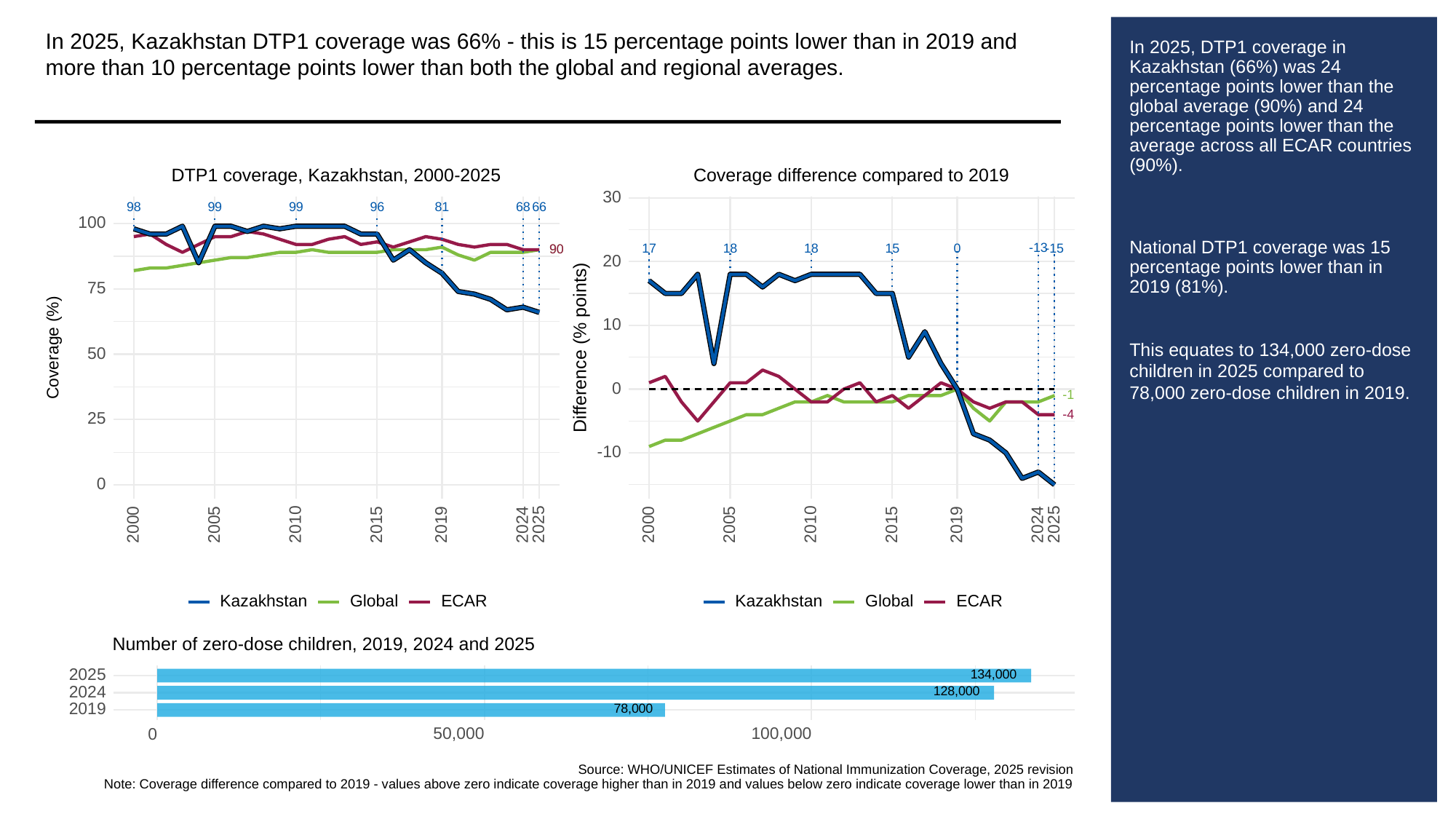

In 2025, Kazakhstan DTP1 coverage was 66% - this is 15 percentage points lower than in 2019 and more than 10 percentage points lower than both the global and regional averages.
# In 2025, DTP1 coverage in Kazakhstan (66%) was 24 percentage points lower than the global average (90%) and 24 percentage points lower than the average across all ECAR countries (90%).

National DTP1 coverage was 15 percentage points lower than in 2019 (81%).

This equates to 134,000 zero-dose children in 2025 compared to 78,000 zero-dose children in 2019.

Coverage difference compared to 2019
DTP1 coverage, Kazakhstan, 2000-2025
30

98
99
99
96
81
68
66
100

-13
18
18
15
0
-15
17
90
90

20

75

10

Difference (% points)
Coverage (%)
50

0

-1
-4
25

-10

0

2000
2005
2010
2015
2019
2024
2025
2000
2005
2010
2015
2019
2024
2025
Global
ECAR
Global
ECAR
Kazakhstan
Kazakhstan

Number of zero-dose children, 2019, 2024 and 2025

134,000
2025

128,000
2024

78,000
2019

50,000
100,000
0
Source: WHO/UNICEF Estimates of National Immunization Coverage, 2025 revision
Note: Coverage difference compared to 2019 - values above zero indicate coverage higher than in 2019 and values below zero indicate coverage lower than in 2019